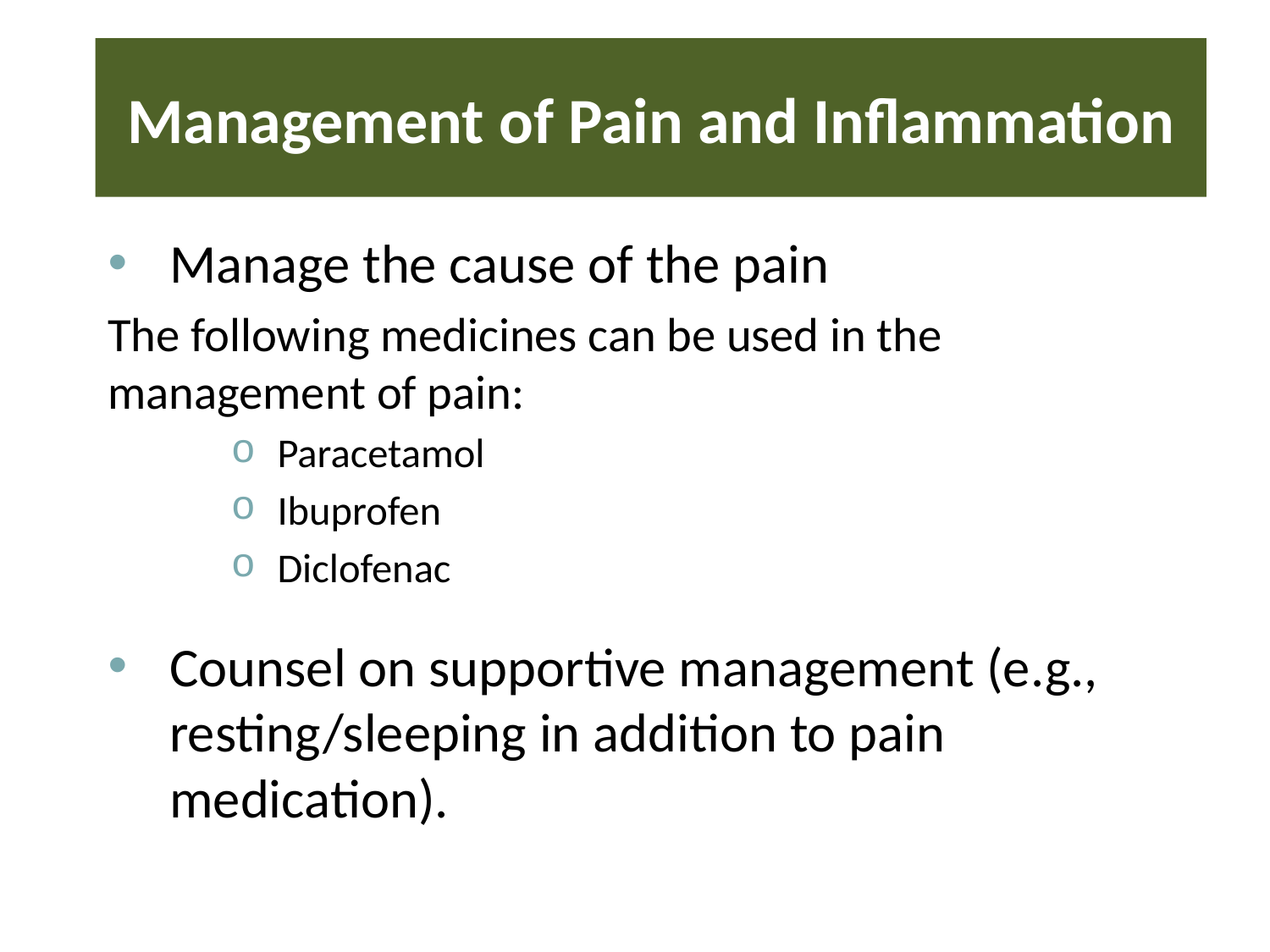

# Management of Pain and Inflammation
Manage the cause of the pain
The following medicines can be used in the management of pain:
Paracetamol
Ibuprofen
Diclofenac
Counsel on supportive management (e.g., resting/sleeping in addition to pain medication).